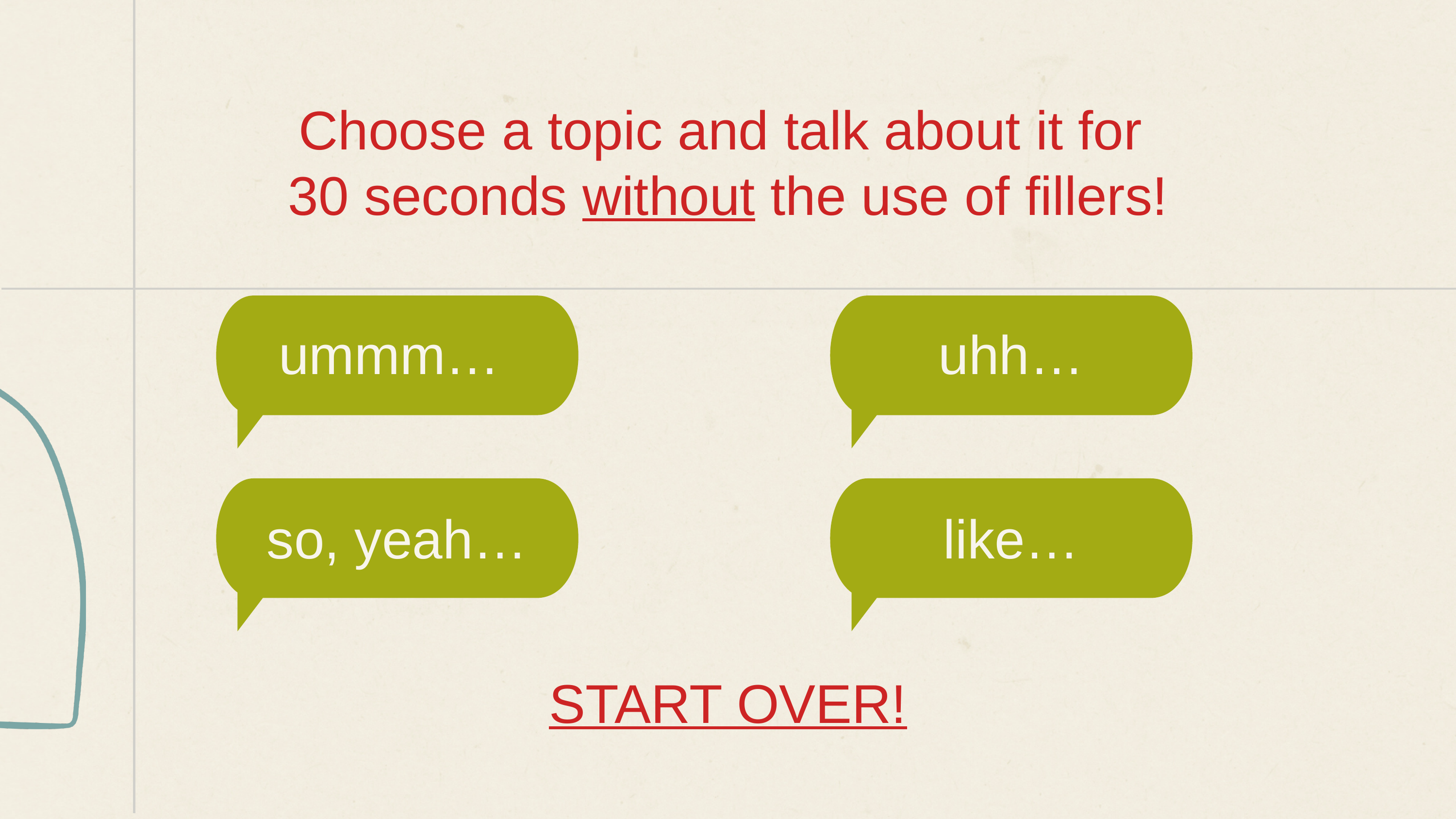

Choose a topic and talk about it for
30 seconds without the use of fillers!

ummm…
uhh…

so, yeah…
like…
START OVER!